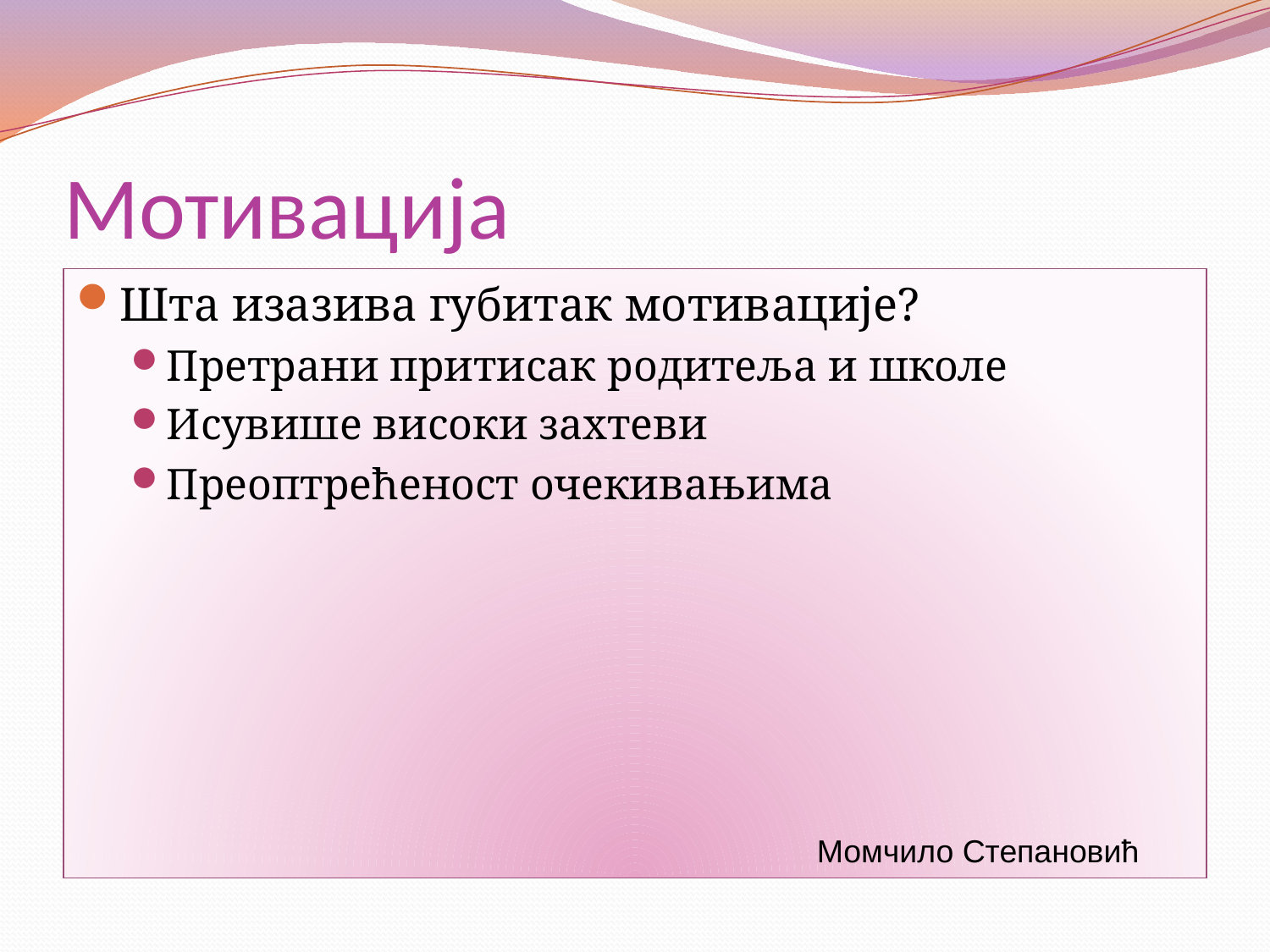

# Мотивација
Шта изазива губитак мотивације?
Претрани притисак родитеља и школе
Исувише високи захтеви
Преоптрећеност очекивањима
Момчило Степановић